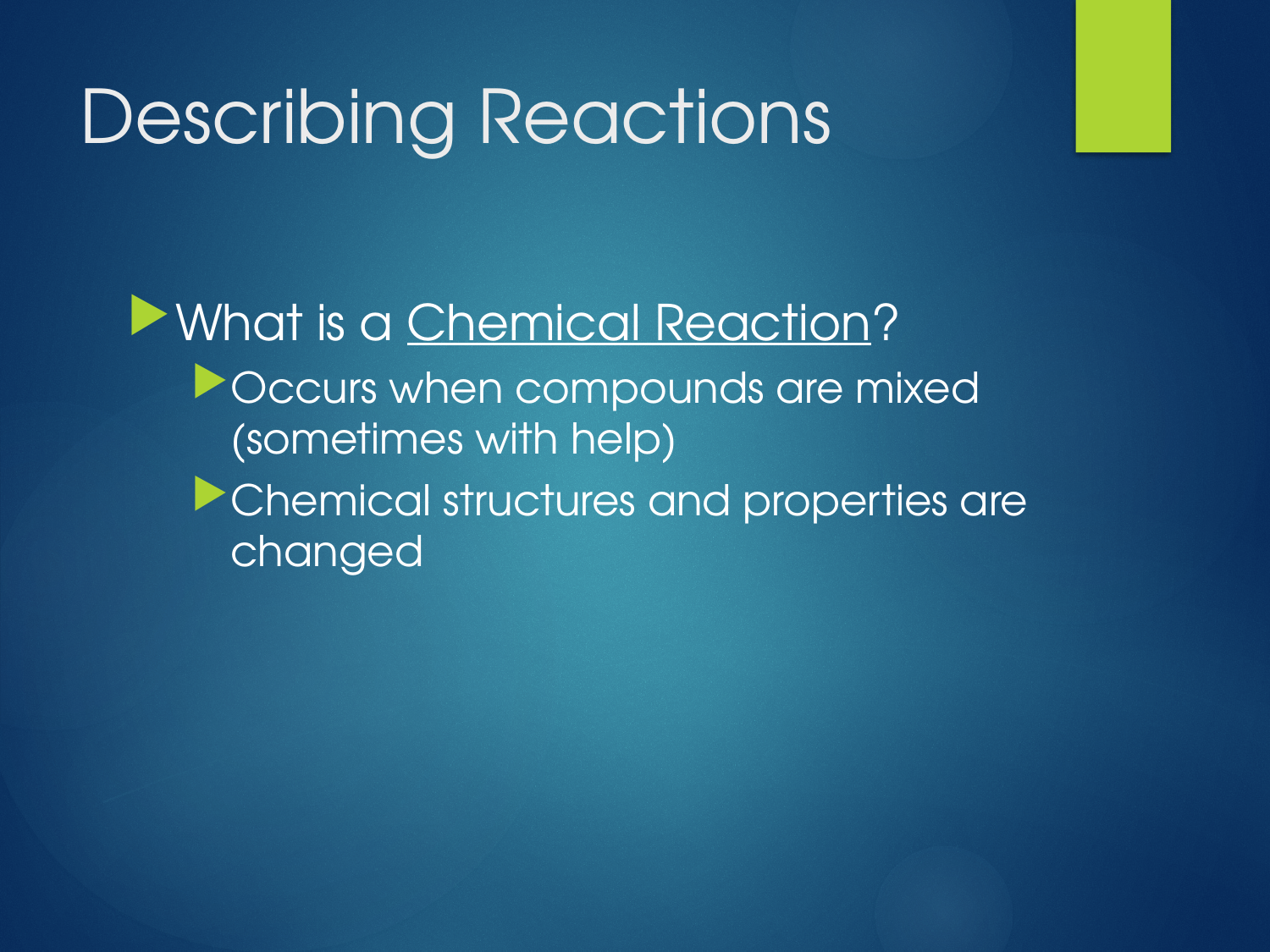

# Describing Reactions
What is a Chemical Reaction?
Occurs when compounds are mixed (sometimes with help)
Chemical structures and properties are changed